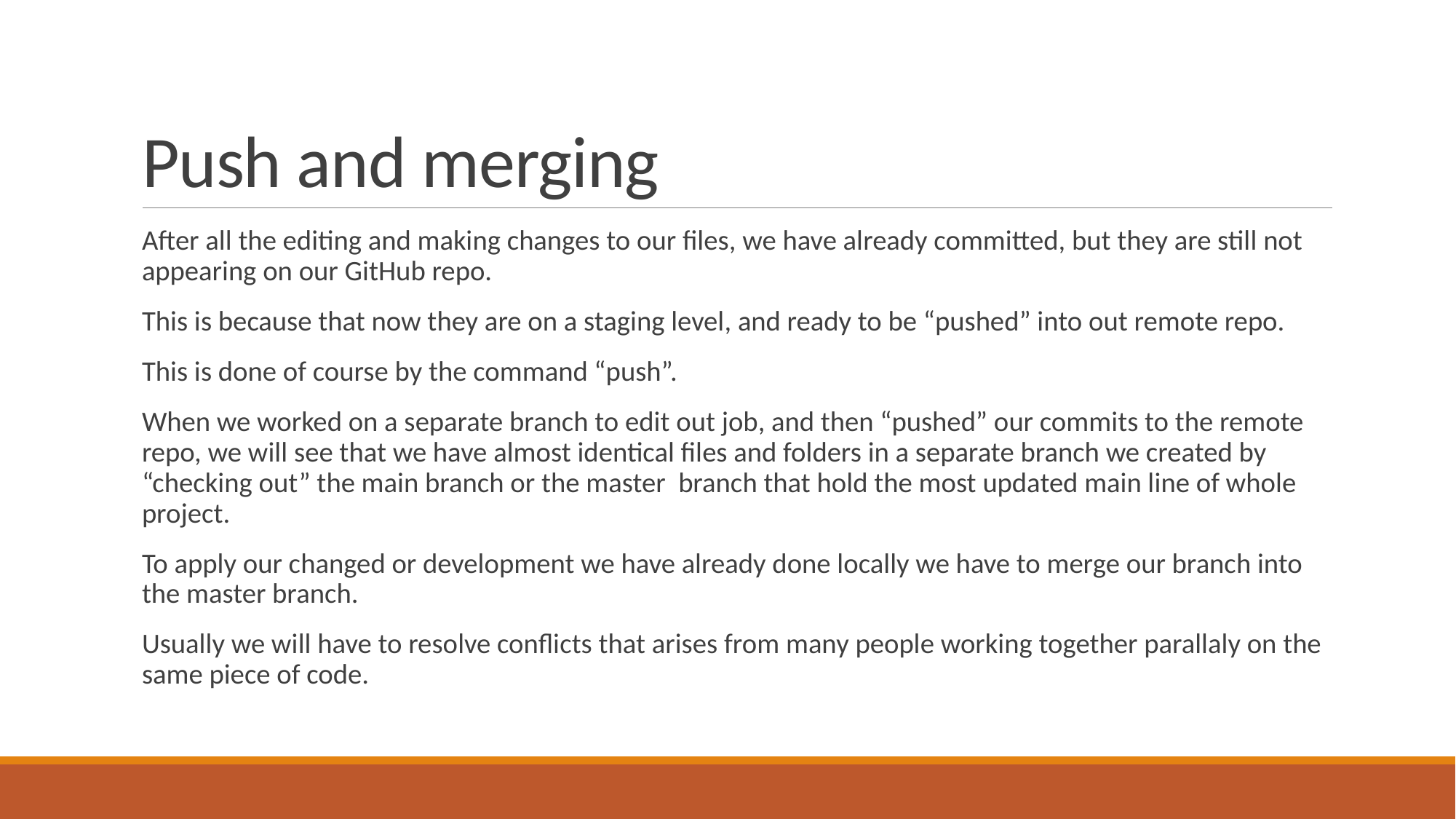

# Push and merging
After all the editing and making changes to our files, we have already committed, but they are still not appearing on our GitHub repo.
This is because that now they are on a staging level, and ready to be “pushed” into out remote repo.
This is done of course by the command “push”.
When we worked on a separate branch to edit out job, and then “pushed” our commits to the remote repo, we will see that we have almost identical files and folders in a separate branch we created by “checking out” the main branch or the master  branch that hold the most updated main line of whole project.
To apply our changed or development we have already done locally we have to merge our branch into the master branch.
Usually we will have to resolve conflicts that arises from many people working together parallaly on the same piece of code.